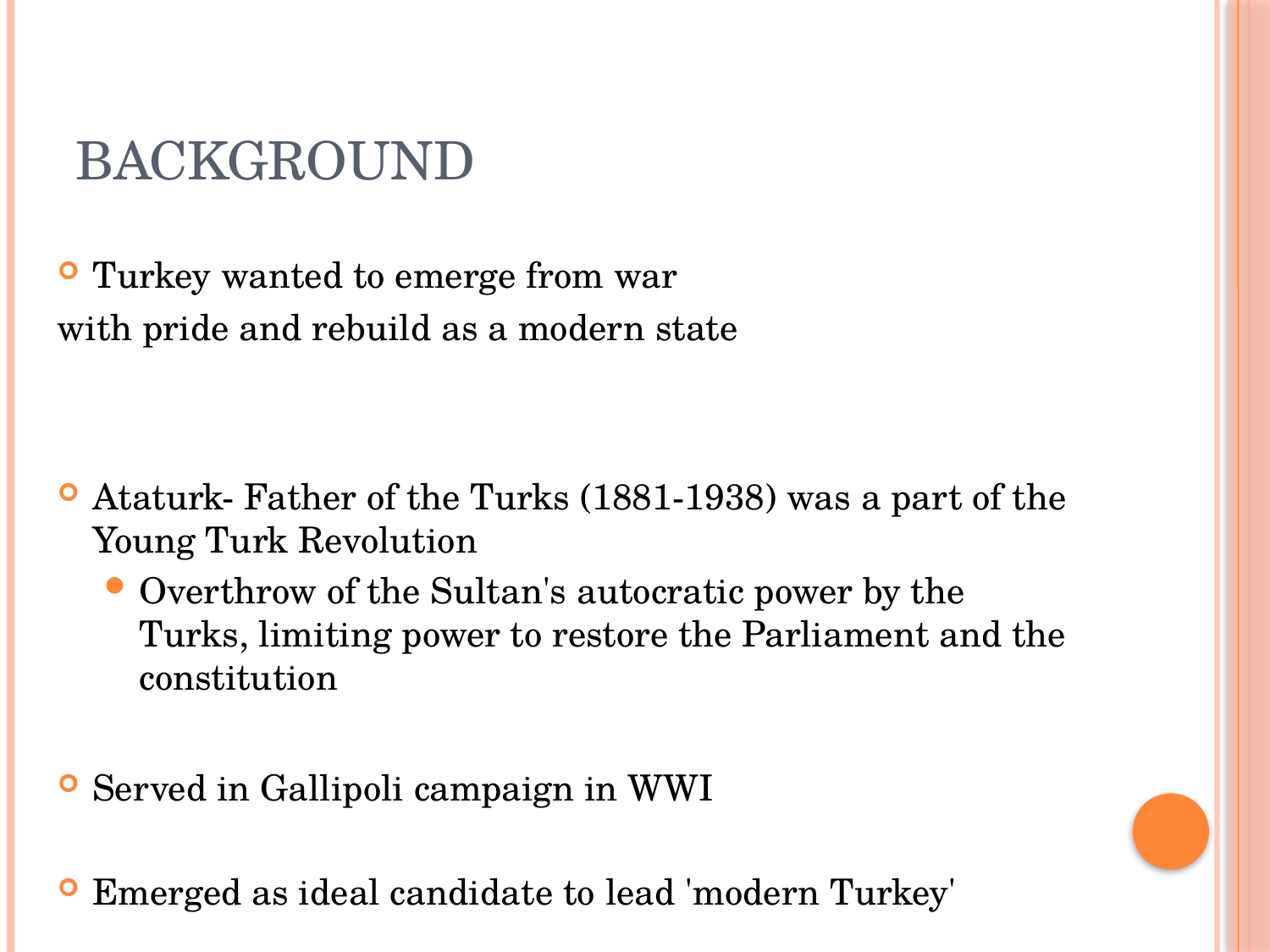

# Background
Turkey wanted to emerge from war
with pride and rebuild as a modern state

Ataturk- Father of the Turks (1881-1938) was a part of the Young Turk Revolution
Overthrow of the Sultan's autocratic power by the Turks, limiting power to restore the Parliament and the constitution

Served in Gallipoli campaign in WWI

Emerged as ideal candidate to lead 'modern Turkey'